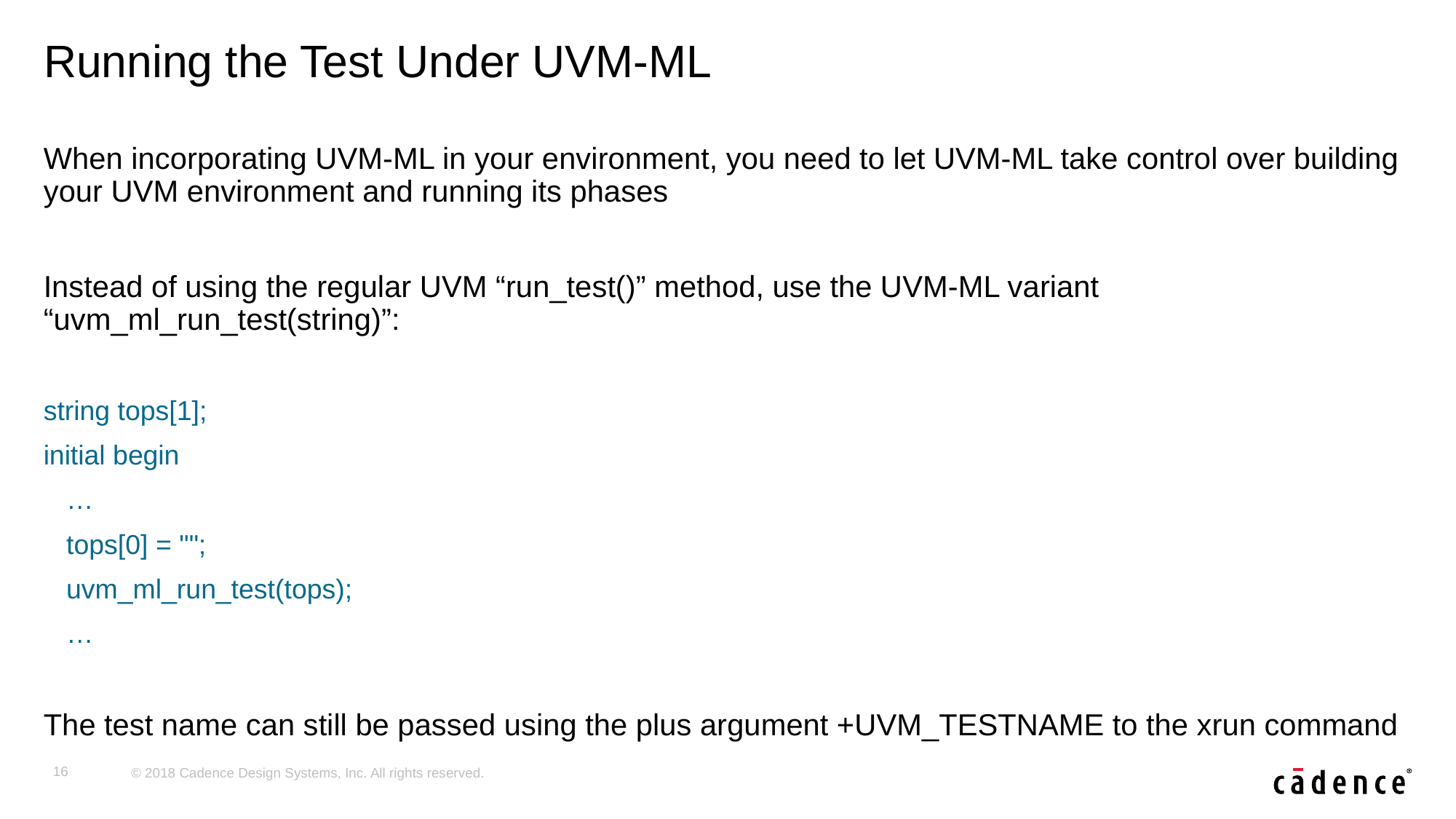

# Running the Test Under UVM-ML
When incorporating UVM-ML in your environment, you need to let UVM-ML take control over building your UVM environment and running its phases

Instead of using the regular UVM “run_test()” method, use the UVM-ML variant “uvm_ml_run_test(string)”:

string tops[1];
initial begin
   …
   tops[0] = "";
   uvm_ml_run_test(tops);
   …

The test name can still be passed using the plus argument +UVM_TESTNAME to the xrun command